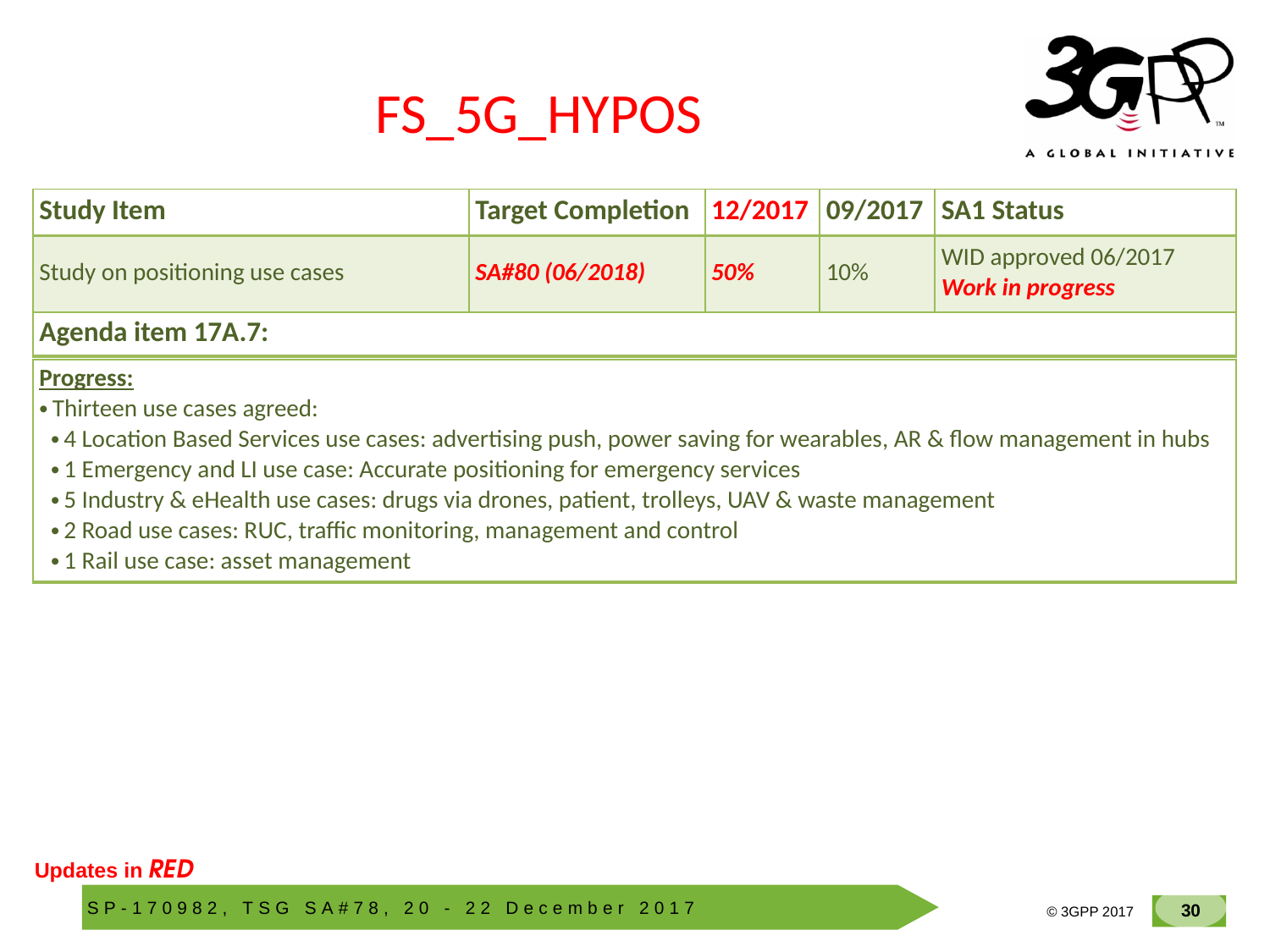

# FS_5G_HYPOS
| Study Item | Target Completion | 12/2017 | 09/2017 | SA1 Status |
| --- | --- | --- | --- | --- |
| Study on positioning use cases | SA#80 (06/2018) | 50% | 10% | WID approved 06/2017 Work in progress |
| Agenda item 17A.7: |
| --- |
|  |
| Progress: Thirteen use cases agreed: 4 Location Based Services use cases: advertising push, power saving for wearables, AR & flow management in hubs 1 Emergency and LI use case: Accurate positioning for emergency services 5 Industry & eHealth use cases: drugs via drones, patient, trolleys, UAV & waste management 2 Road use cases: RUC, traffic monitoring, management and control 1 Rail use case: asset management |
| --- |
Updates in RED